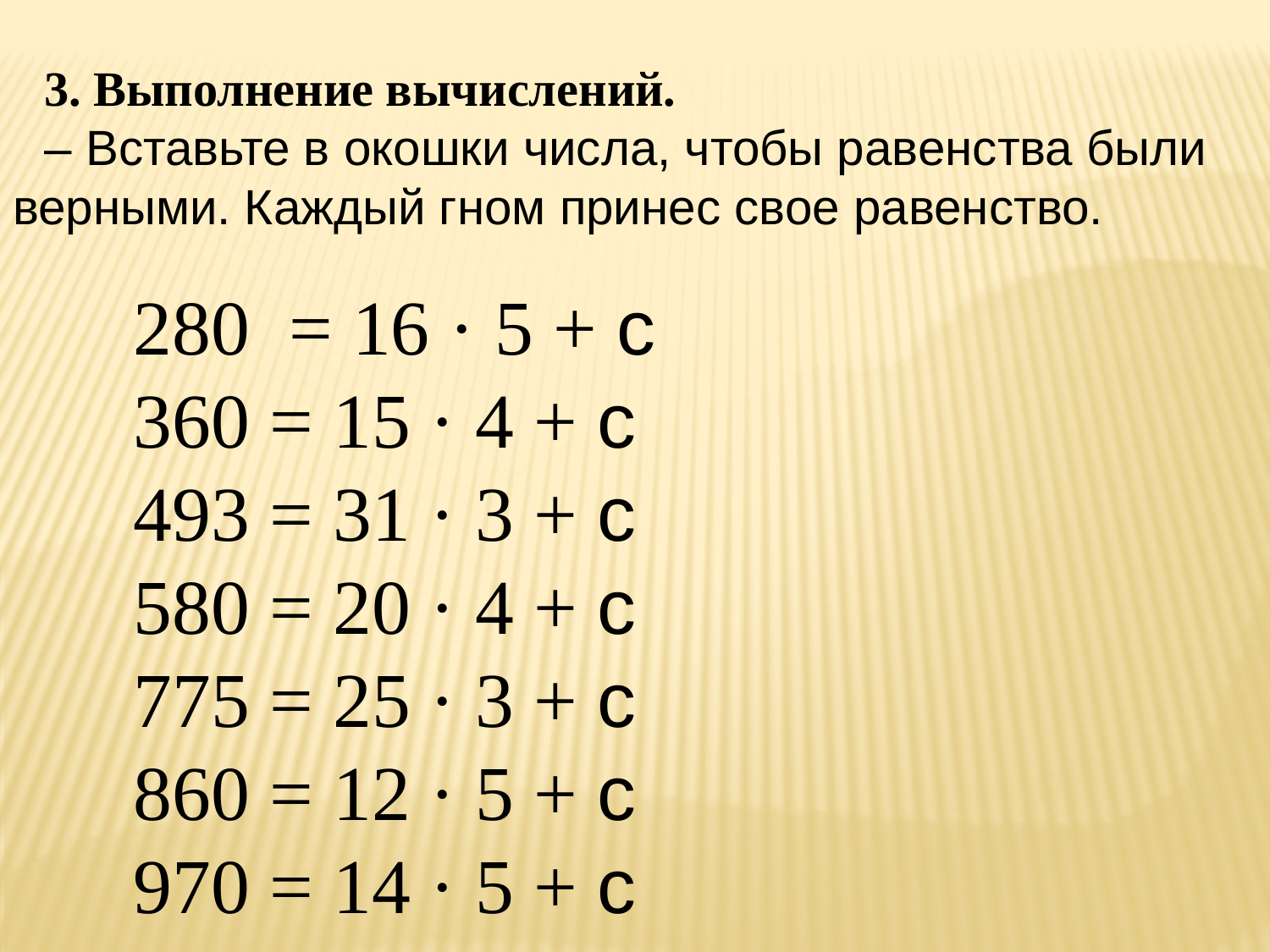

3. Выполнение вычислений.
– Вставьте в окошки числа, чтобы равенства были верными. Каждый гном принес свое равенство.
280  = 16 · 5 + c
360 = 15 · 4 + c
493 = 31 · 3 + c
580 = 20 · 4 + c
775 = 25 · 3 + c
860 = 12 · 5 + c
970 = 14 · 5 + c